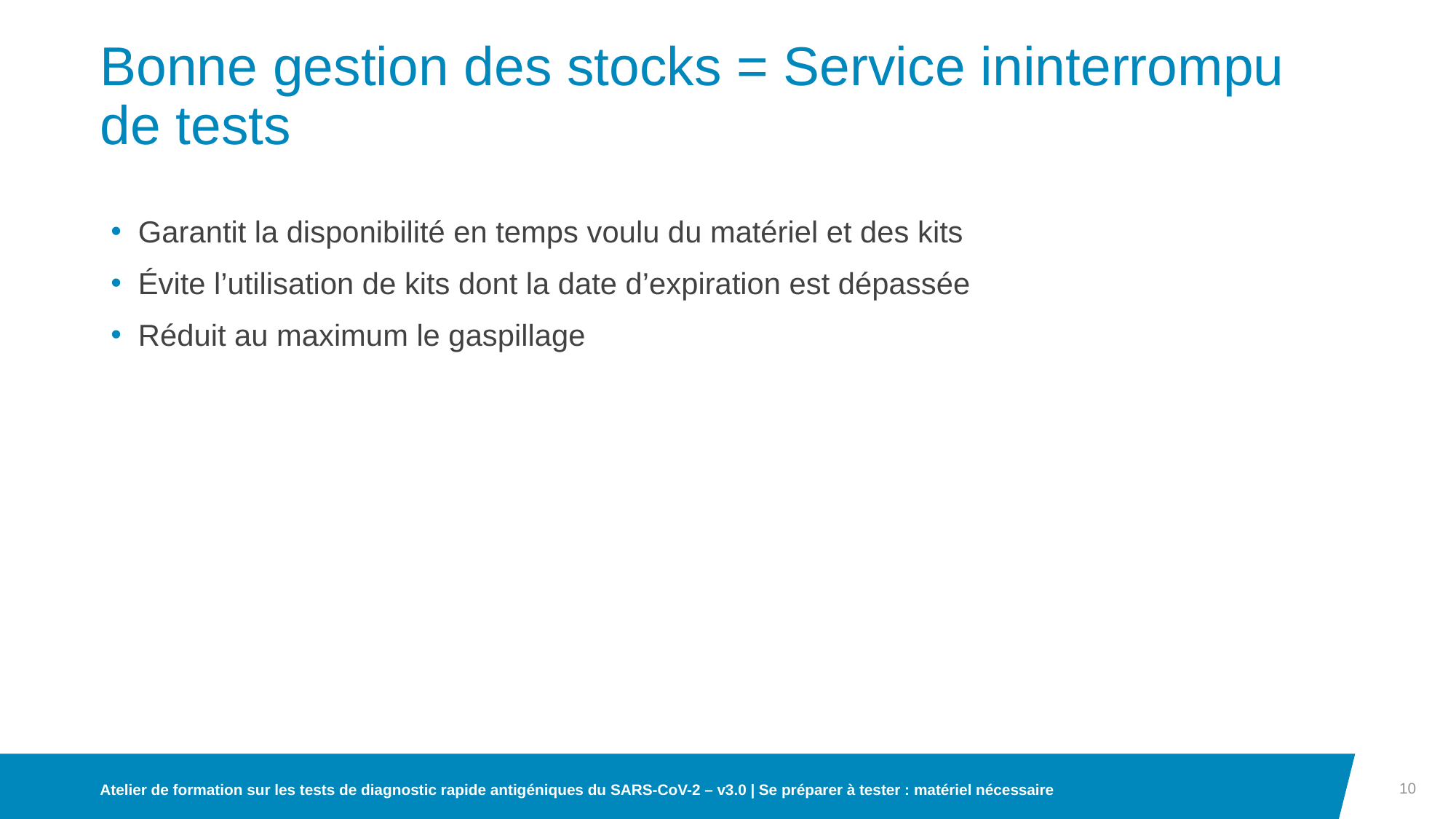

# Bonne gestion des stocks = Service ininterrompu de tests
Garantit la disponibilité en temps voulu du matériel et des kits
Évite l’utilisation de kits dont la date d’expiration est dépassée
Réduit au maximum le gaspillage

10
Atelier de formation sur les tests de diagnostic rapide antigéniques du SARS-CoV-2 – v3.0 | Se préparer à tester : matériel nécessaire